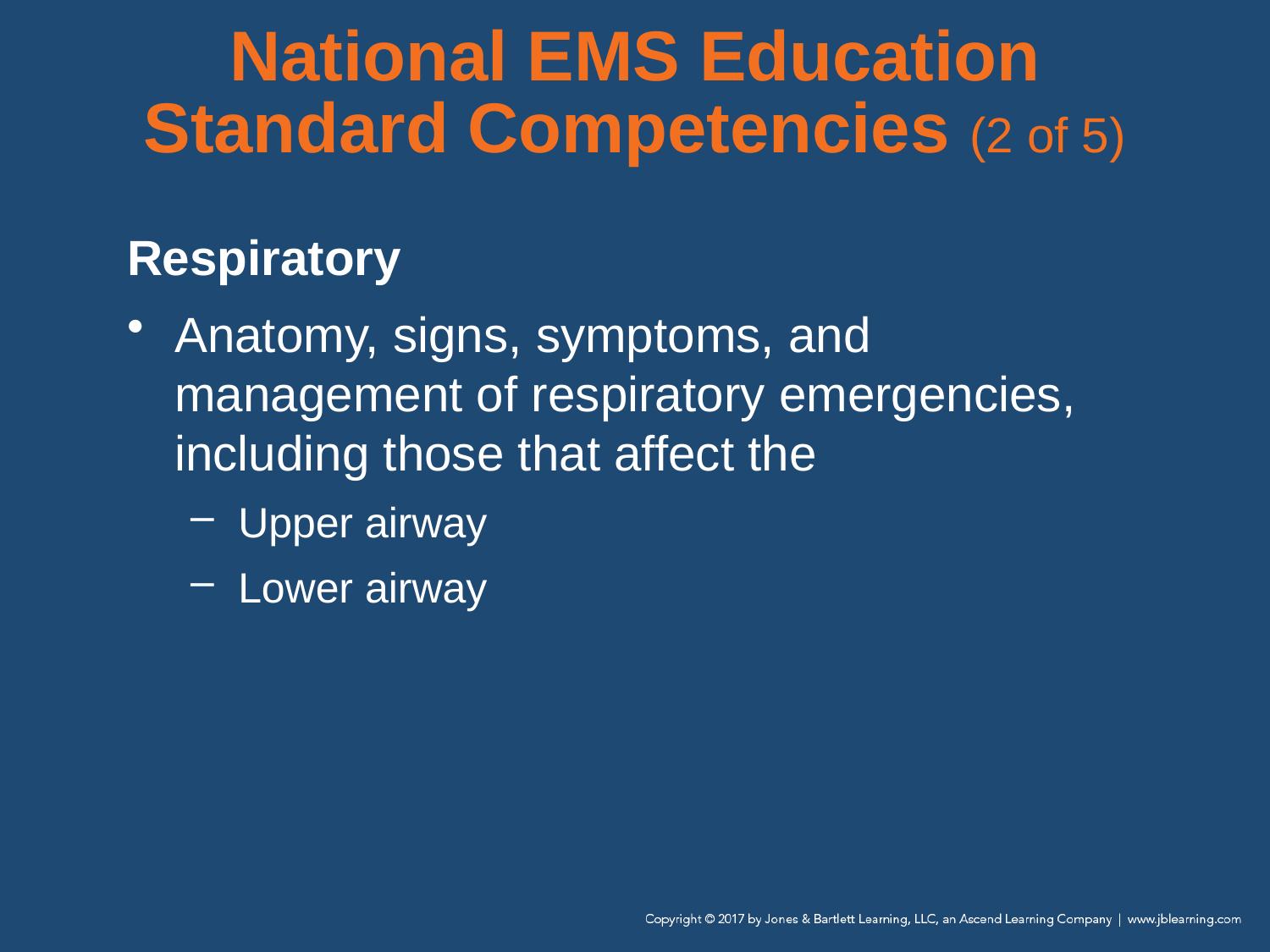

# National EMS Education Standard Competencies (2 of 5)
Respiratory
Anatomy, signs, symptoms, and management of respiratory emergencies, including those that affect the
Upper airway
Lower airway